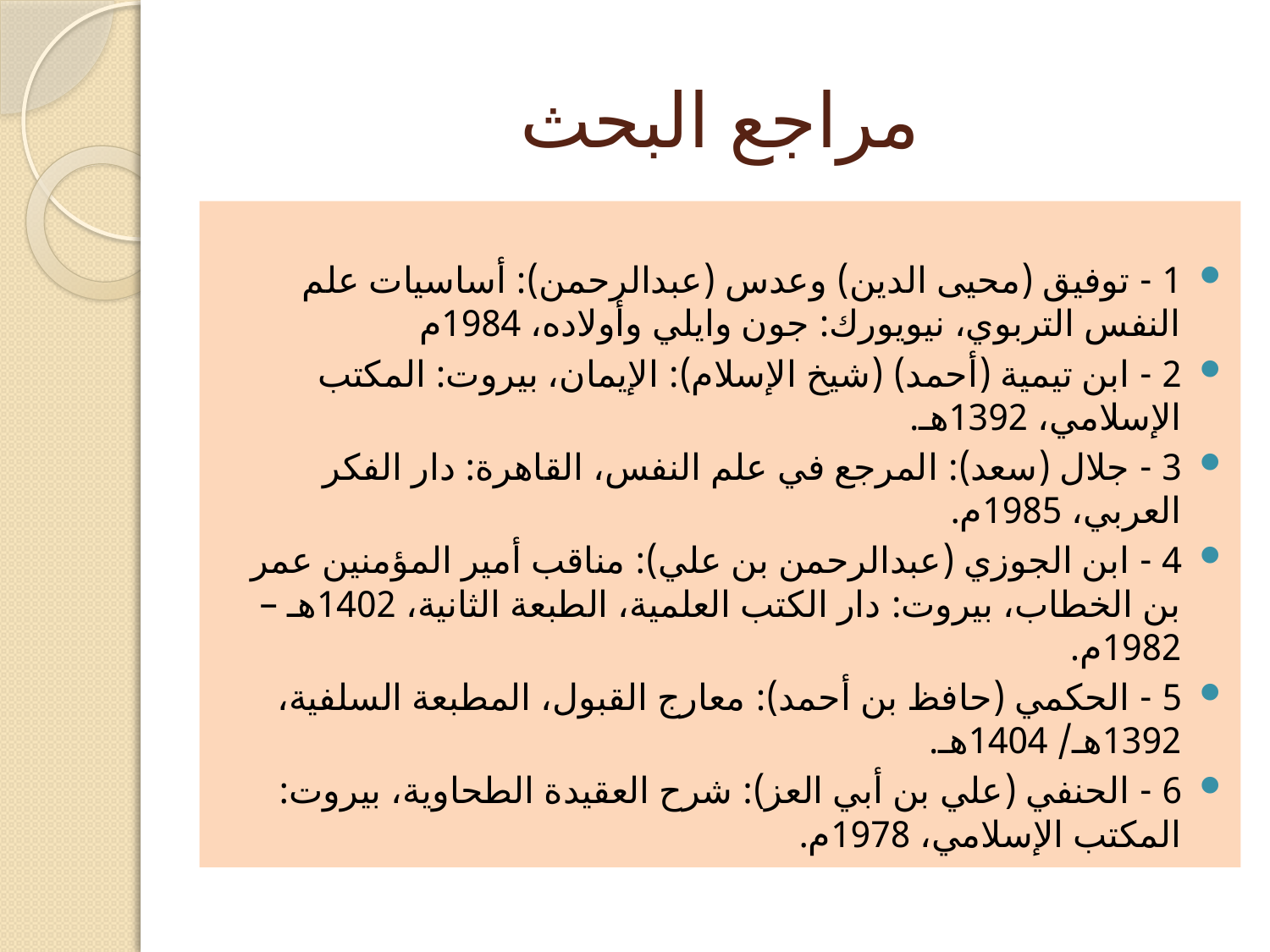

# مراجع البحث

1 - توفيق (محيى الدين) وعدس (عبدالرحمن): أساسيات علم النفس التربوي، نيويورك: جون وايلي وأولاده، 1984م
2 - ابن تيمية (أحمد) (شيخ الإسلام): الإيمان، بيروت: المكتب الإسلامي، 1392هـ.
3 - جلال (سعد): المرجع في علم النفس، القاهرة: دار الفكر العربي، 1985م.
4 - ابن الجوزي (عبدالرحمن بن علي): مناقب أمير المؤمنين عمر بن الخطاب، بيروت: دار الكتب العلمية، الطبعة الثانية، 1402هـ – 1982م.
5 - الحكمي (حافظ بن أحمد): معارج القبول، المطبعة السلفية، 1392هـ/ 1404هـ.
6 - الحنفي (علي بن أبي العز): شرح العقيدة الطحاوية، بيروت: المكتب الإسلامي، 1978م.